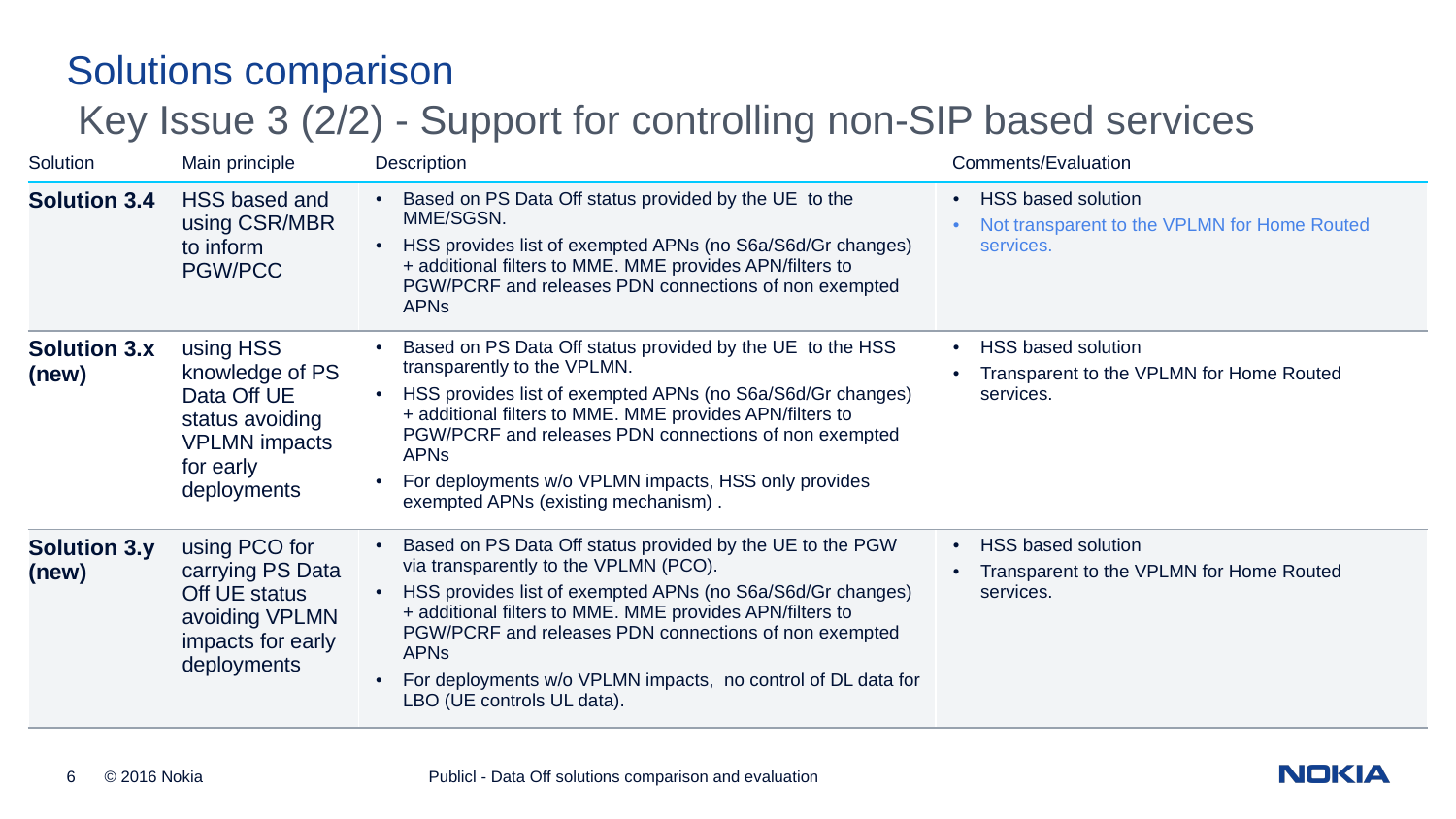

Solutions comparison
 Key Issue 3 (2/2) - Support for controlling non-SIP based services

| Solution | Main principle | Description | Comments/Evaluation |
| --- | --- | --- | --- |
| Solution 3.4 | HSS based and using CSR/MBR to inform PGW/PCC | Based on PS Data Off status provided by the UE to the MME/SGSN. HSS provides list of exempted APNs (no S6a/S6d/Gr changes)+ additional filters to MME. MME provides APN/filters to PGW/PCRF and releases PDN connections of non exempted APNs | HSS based solution Not transparent to the VPLMN for Home Routed services. |
| Solution 3.x (new) | using HSS knowledge of PS Data Off UE status avoiding VPLMN impacts for early deployments | Based on PS Data Off status provided by the UE to the HSS transparently to the VPLMN. HSS provides list of exempted APNs (no S6a/S6d/Gr changes)+ additional filters to MME. MME provides APN/filters to PGW/PCRF and releases PDN connections of non exempted APNs For deployments w/o VPLMN impacts, HSS only provides exempted APNs (existing mechanism) . | HSS based solution Transparent to the VPLMN for Home Routed services. |
| Solution 3.y (new) | using PCO for carrying PS Data Off UE status avoiding VPLMN impacts for early deployments | Based on PS Data Off status provided by the UE to the PGW via transparently to the VPLMN (PCO). HSS provides list of exempted APNs (no S6a/S6d/Gr changes)+ additional filters to MME. MME provides APN/filters to PGW/PCRF and releases PDN connections of non exempted APNs For deployments w/o VPLMN impacts, no control of DL data for LBO (UE controls UL data). | HSS based solution Transparent to the VPLMN for Home Routed services. |
Urgent attention required
Proceeding to plan

Publicl - Data Off solutions comparison and evaluation